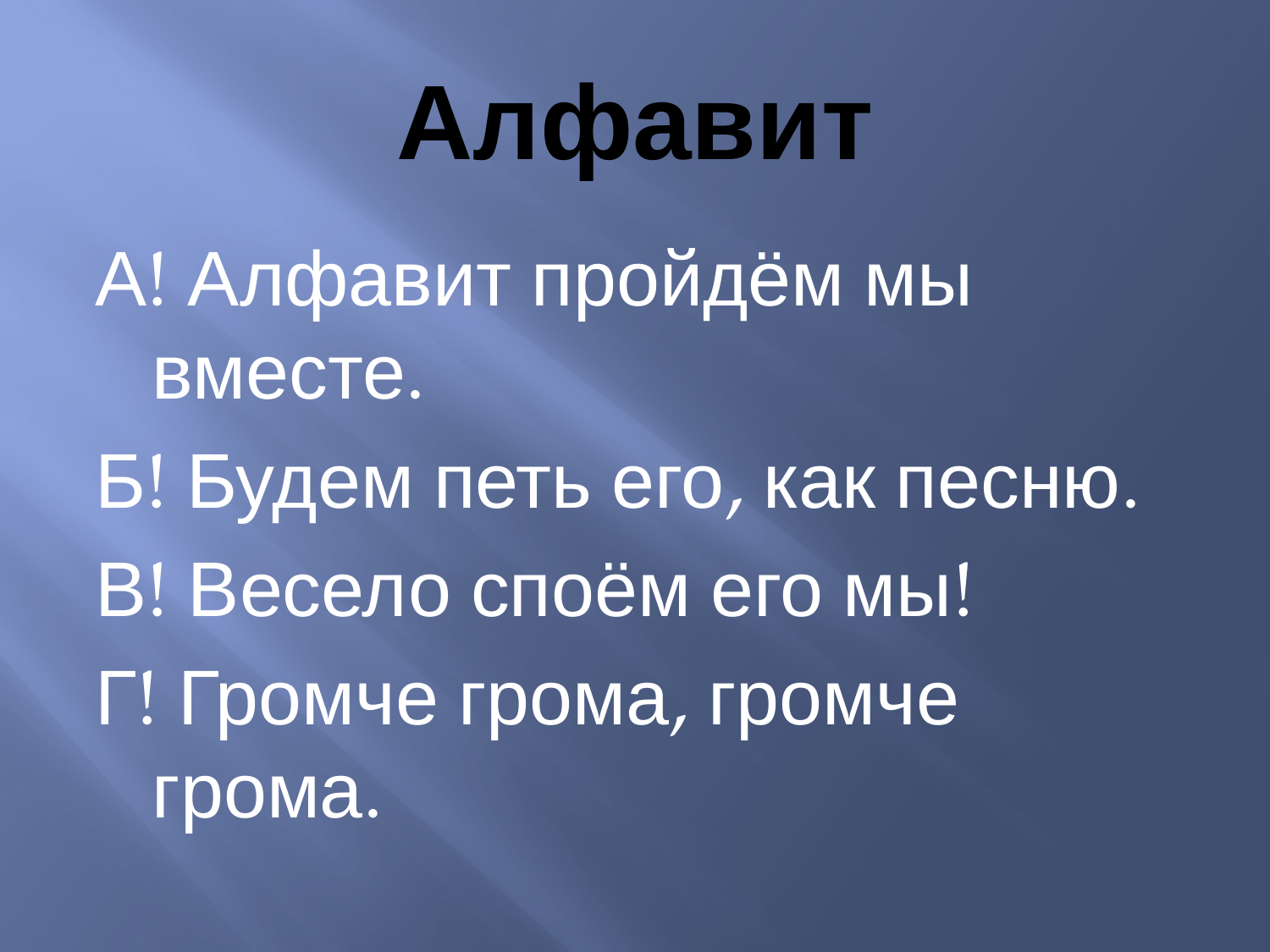

# Алфавит
А! Алфавит пройдём мы  вместе.
Б! Будем петь его, как песню.
В! Весело споём его мы!
Г! Громче грома, громче грома.